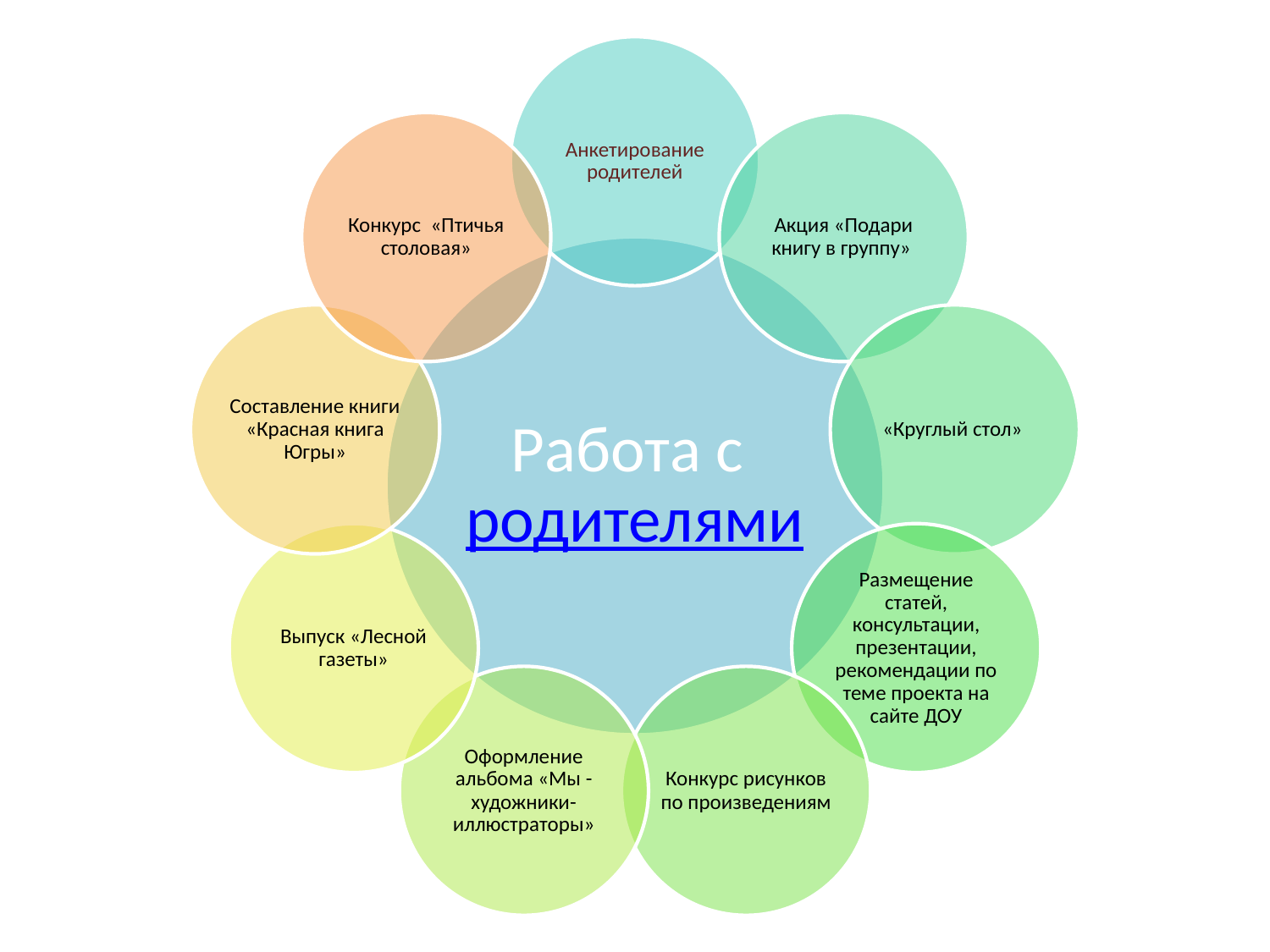

#
Работа с родителями
Анкетирование родителей
Акция «Подари книгу в группу»
«Круглый стол»
Размещение статей, консультации, презентации, рекомендации по теме проекта на сайте ДОУ
Конкурс рисунков по произведениям
Оформление альбома «Мы - художники- иллюстраторы»
Выпуск «Лесной газеты»
Составление книги «Красная книга Югры»
Конкурс  «Птичья столовая»